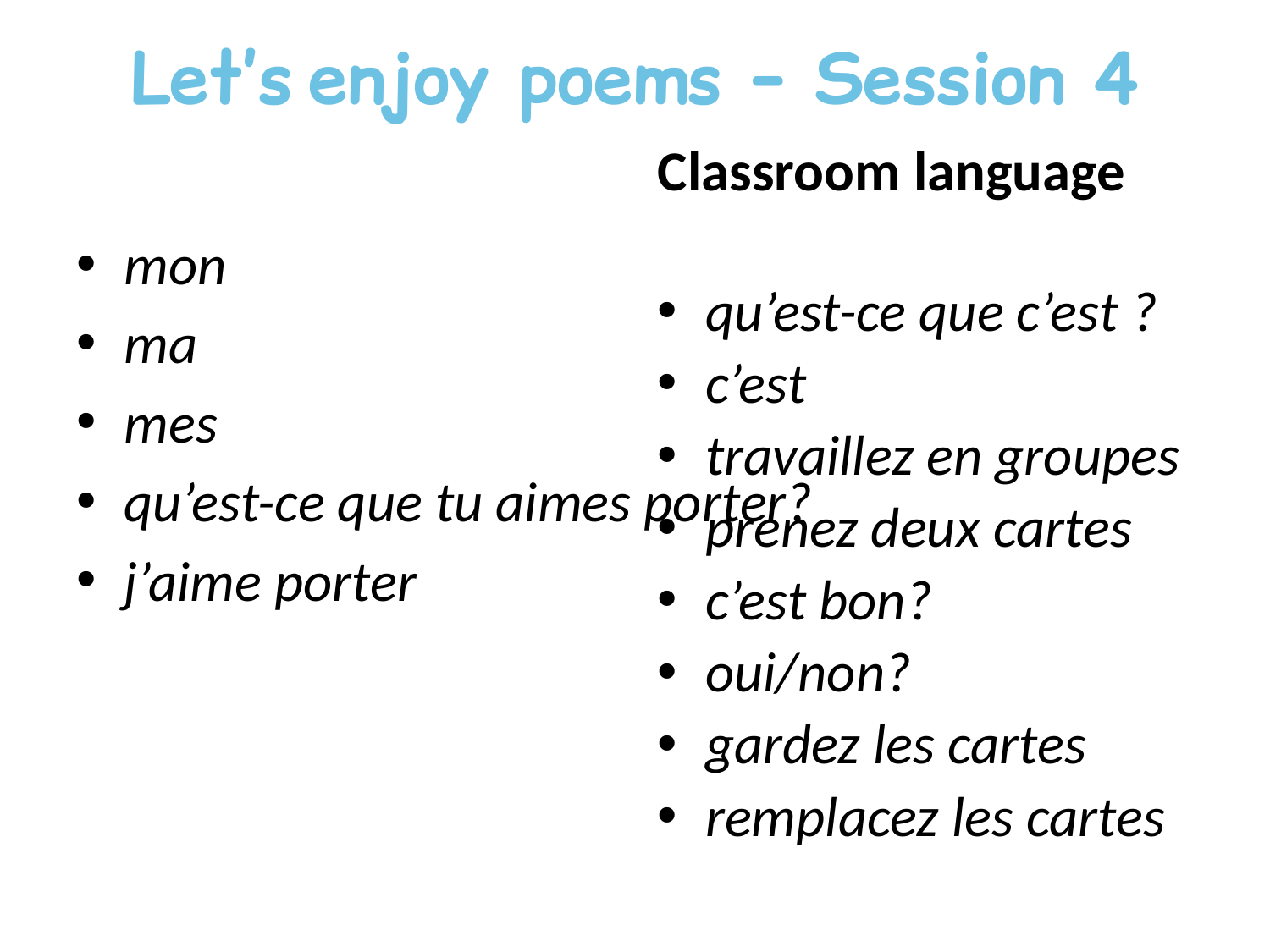

# Let’s enjoy poems – Session 4
Classroom language
qu’est-ce que c’est ?
c’est
travaillez en groupes
prenez deux cartes
c’est bon?
oui/non?
gardez les cartes
remplacez les cartes

mon
ma
mes
qu’est-ce que tu aimes porter?
j’aime porter